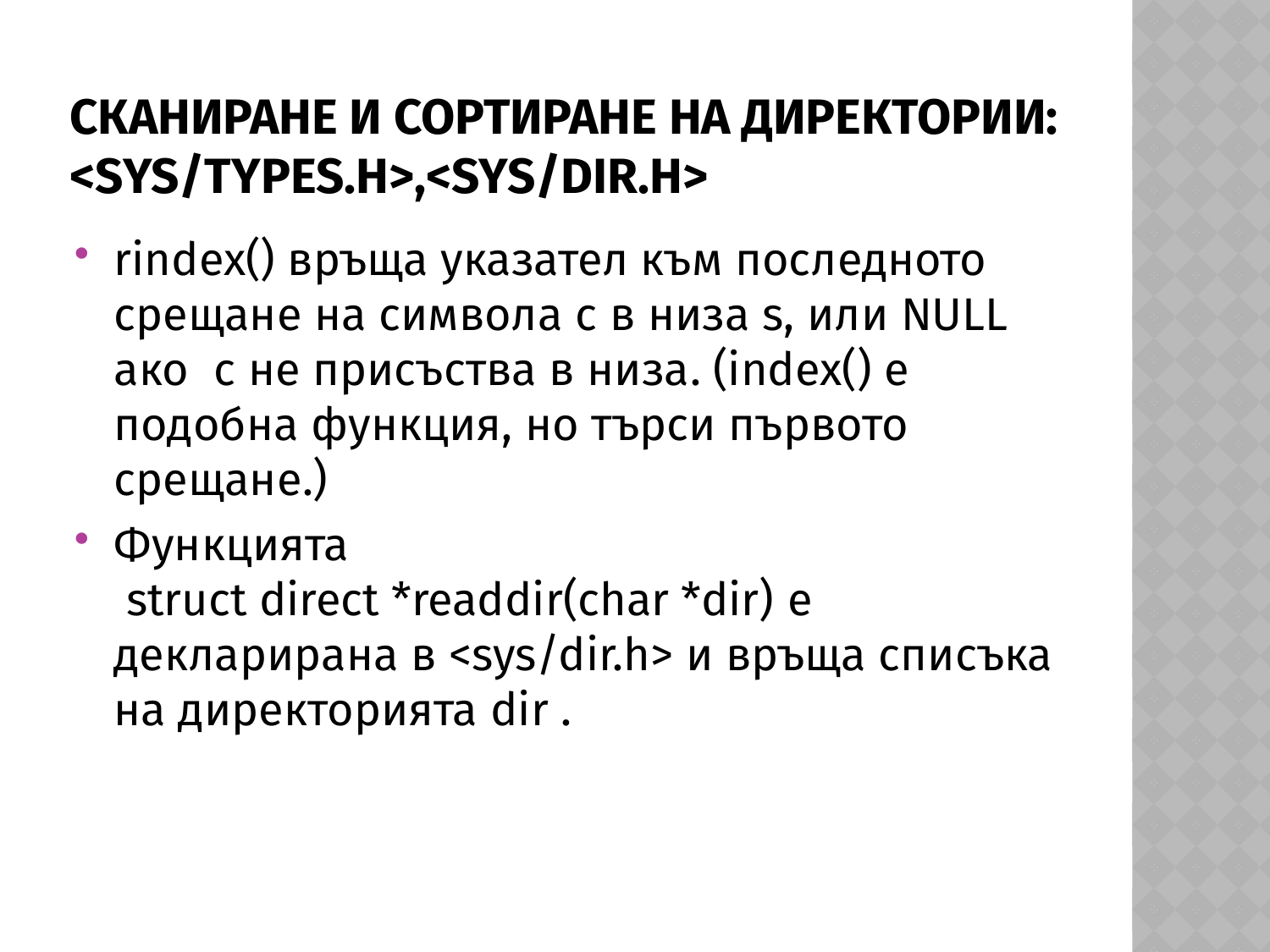

# Сканиране и сортиране на директории: <sys/types.h>,<sys/dir.h>
rindex() връща указател към последното срещане на символа c в низа s, или NULL ако  c не присъства в низа. (index() е подобна функция, но търси първото срещане.)
Функцията
 struct direct *readdir(char *dir) е декларирана в <sys/dir.h> и връща списъка на директорията dir .